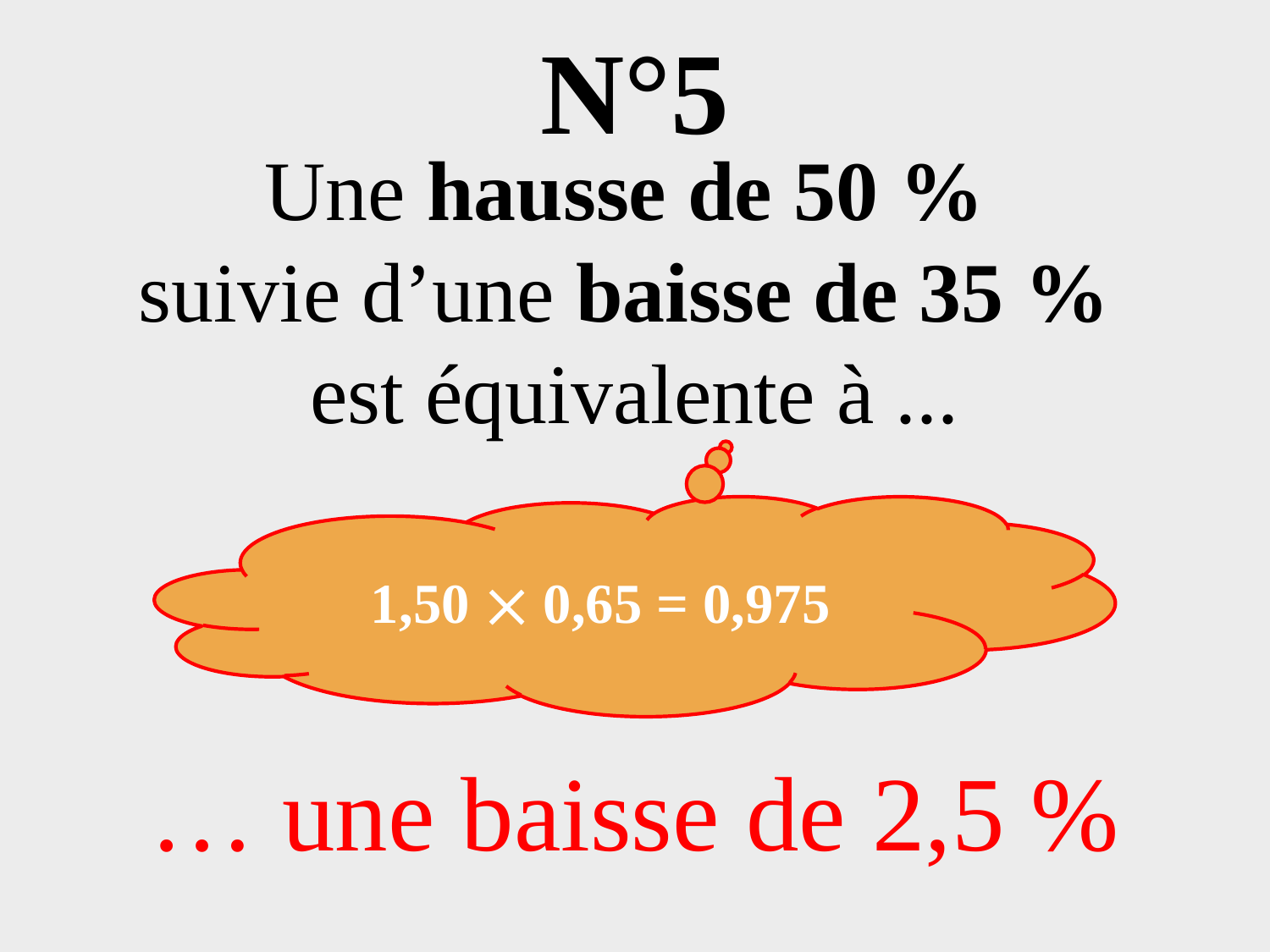

# N°5
Une hausse de 50 %
suivie d’une baisse de 35 %
est équivalente à ...

… une baisse de 2,5 %
1,50 × 0,65 = 0,975